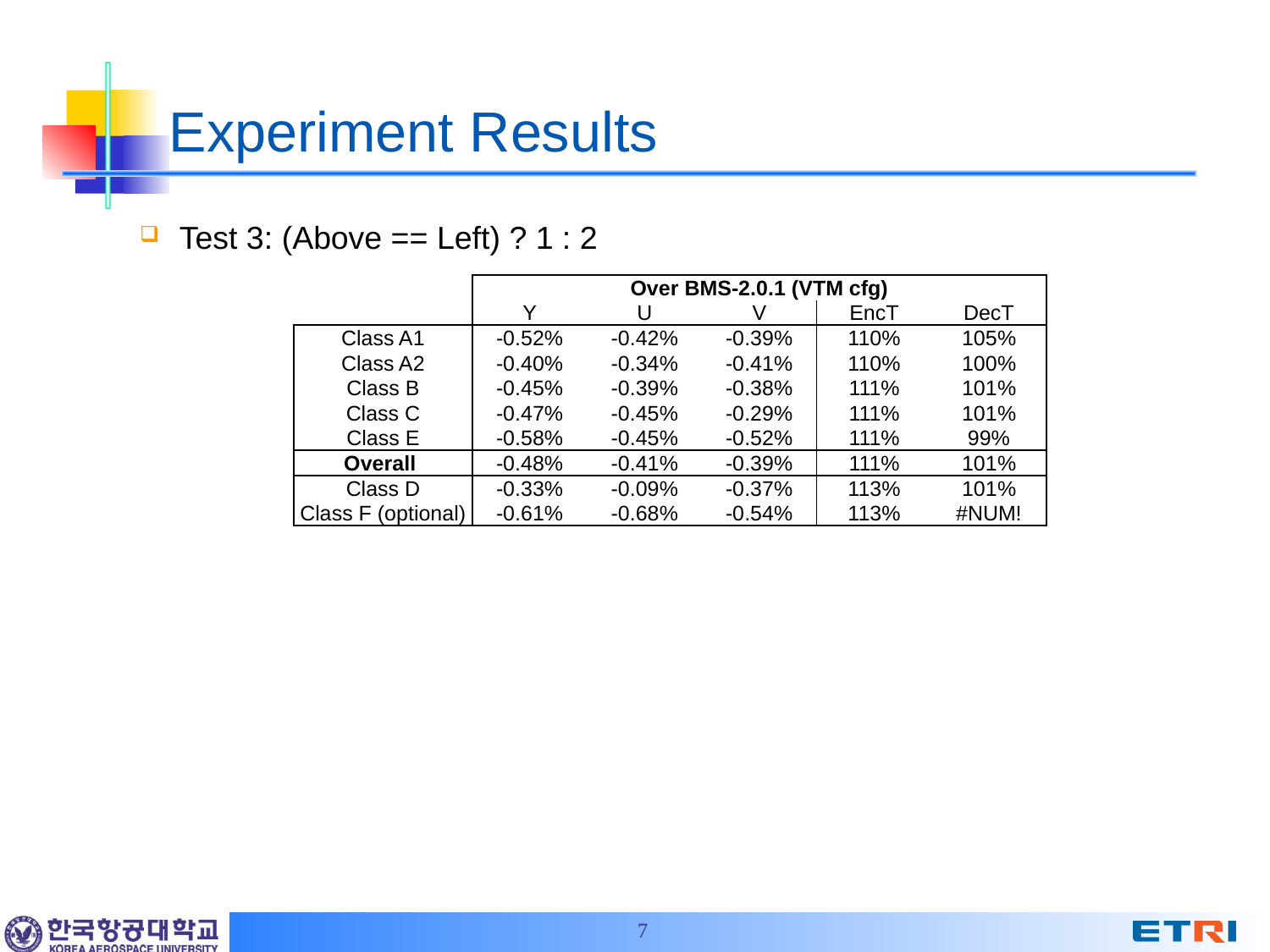

# Experiment Results
Test 3: (Above == Left) ? 1 : 2
|  | Over BMS-2.0.1 (VTM cfg) |  |  |  |  |
| --- | --- | --- | --- | --- | --- |
|  | Y | U | V | EncT | DecT |
| Class A1 | -0.52% | -0.42% | -0.39% | 110% | 105% |
| Class A2 | -0.40% | -0.34% | -0.41% | 110% | 100% |
| Class B | -0.45% | -0.39% | -0.38% | 111% | 101% |
| Class C | -0.47% | -0.45% | -0.29% | 111% | 101% |
| Class E | -0.58% | -0.45% | -0.52% | 111% | 99% |
| Overall | -0.48% | -0.41% | -0.39% | 111% | 101% |
| Class D | -0.33% | -0.09% | -0.37% | 113% | 101% |
| Class F (optional) | -0.61% | -0.68% | -0.54% | 113% | #NUM! |